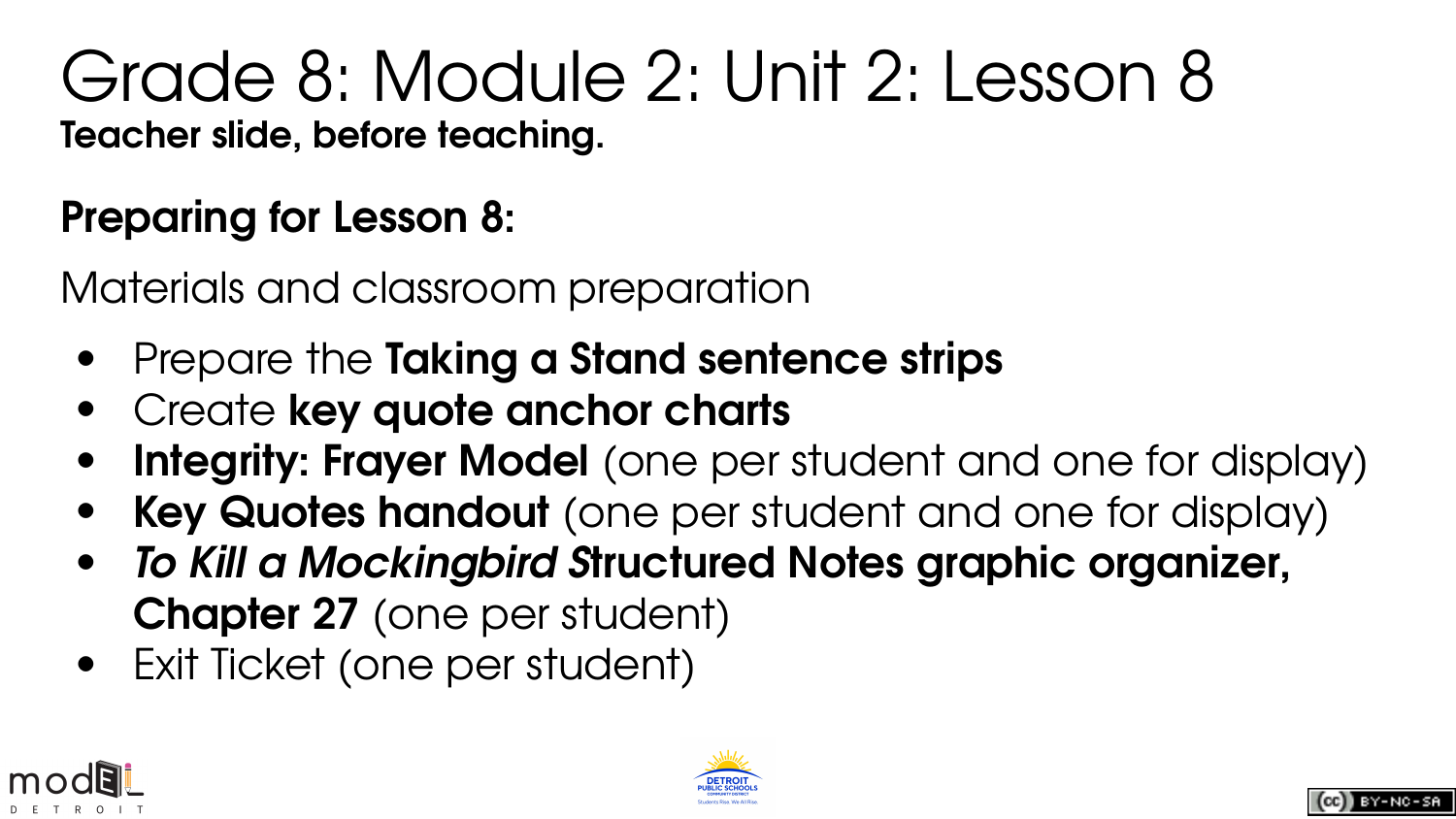

# Grade 8: Module 2: Unit 2: Lesson 8
Teacher slide, before teaching.
Preparing for Lesson 8:
Materials and classroom preparation
Prepare the Taking a Stand sentence strips
Create key quote anchor charts
Integrity: Frayer Model (one per student and one for display)
Key Quotes handout (one per student and one for display)
To Kill a Mockingbird Structured Notes graphic organizer, Chapter 27 (one per student)
Exit Ticket (one per student)